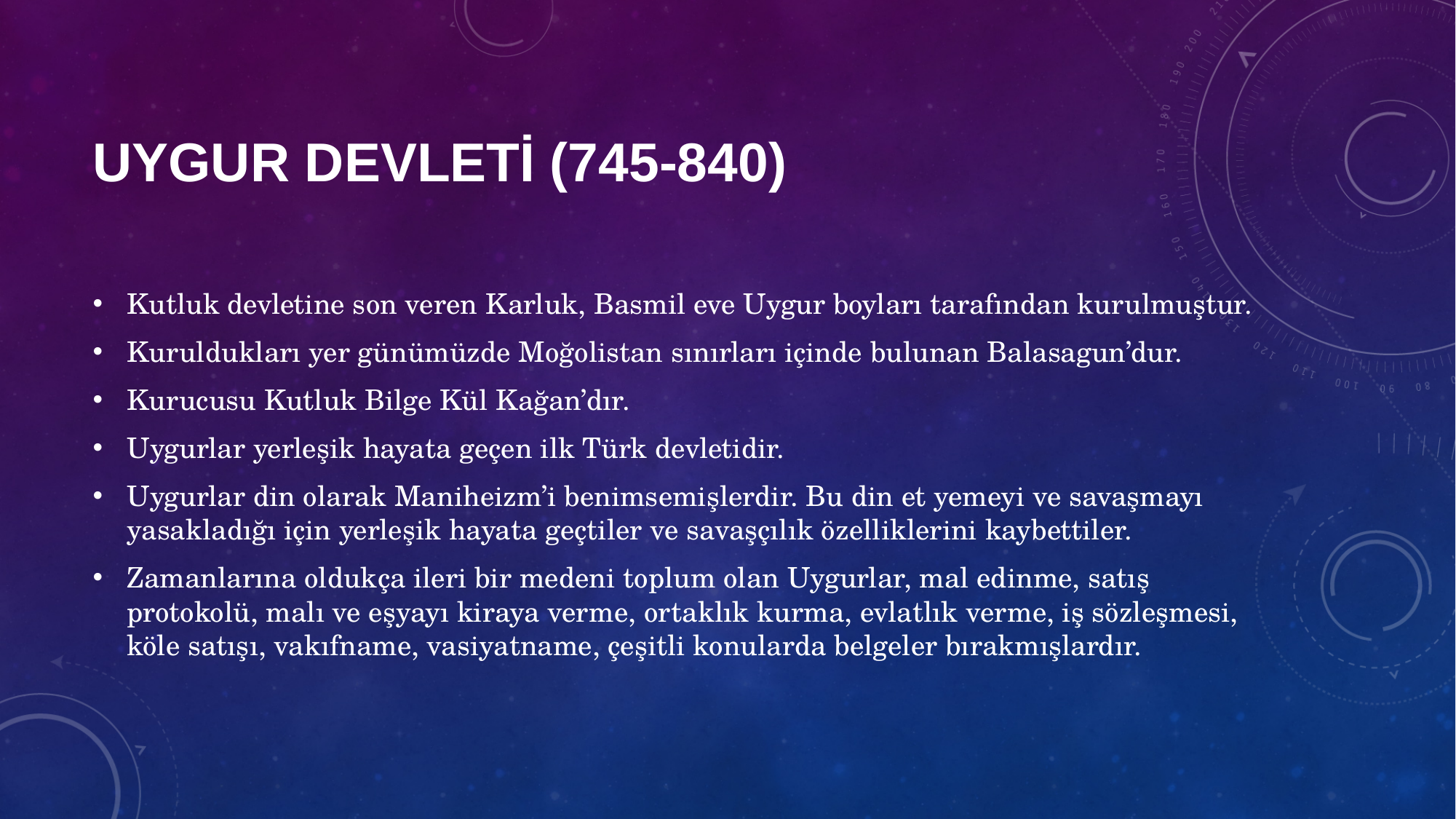

# UYGUR DEVLETİ (745-840)
Kutluk devletine son veren Karluk, Basmil eve Uygur boyları tarafından kurulmuştur.
Kuruldukları yer günümüzde Moğolistan sınırları içinde bulunan Balasagun’dur.
Kurucusu Kutluk Bilge Kül Kağan’dır.
Uygurlar yerleşik hayata geçen ilk Türk devletidir.
Uygurlar din olarak Maniheizm’i benimsemişlerdir. Bu din et yemeyi ve savaşmayı yasakladığı için yerleşik hayata geçtiler ve savaşçılık özelliklerini kaybettiler.
Zamanlarına oldukça ileri bir medeni toplum olan Uygurlar, mal edinme, satış protokolü, malı ve eşyayı kiraya verme, ortaklık kurma, evlatlık verme, iş sözleşmesi, köle satışı, vakıfname, vasiyatname, çeşitli konularda belgeler bırakmışlardır.